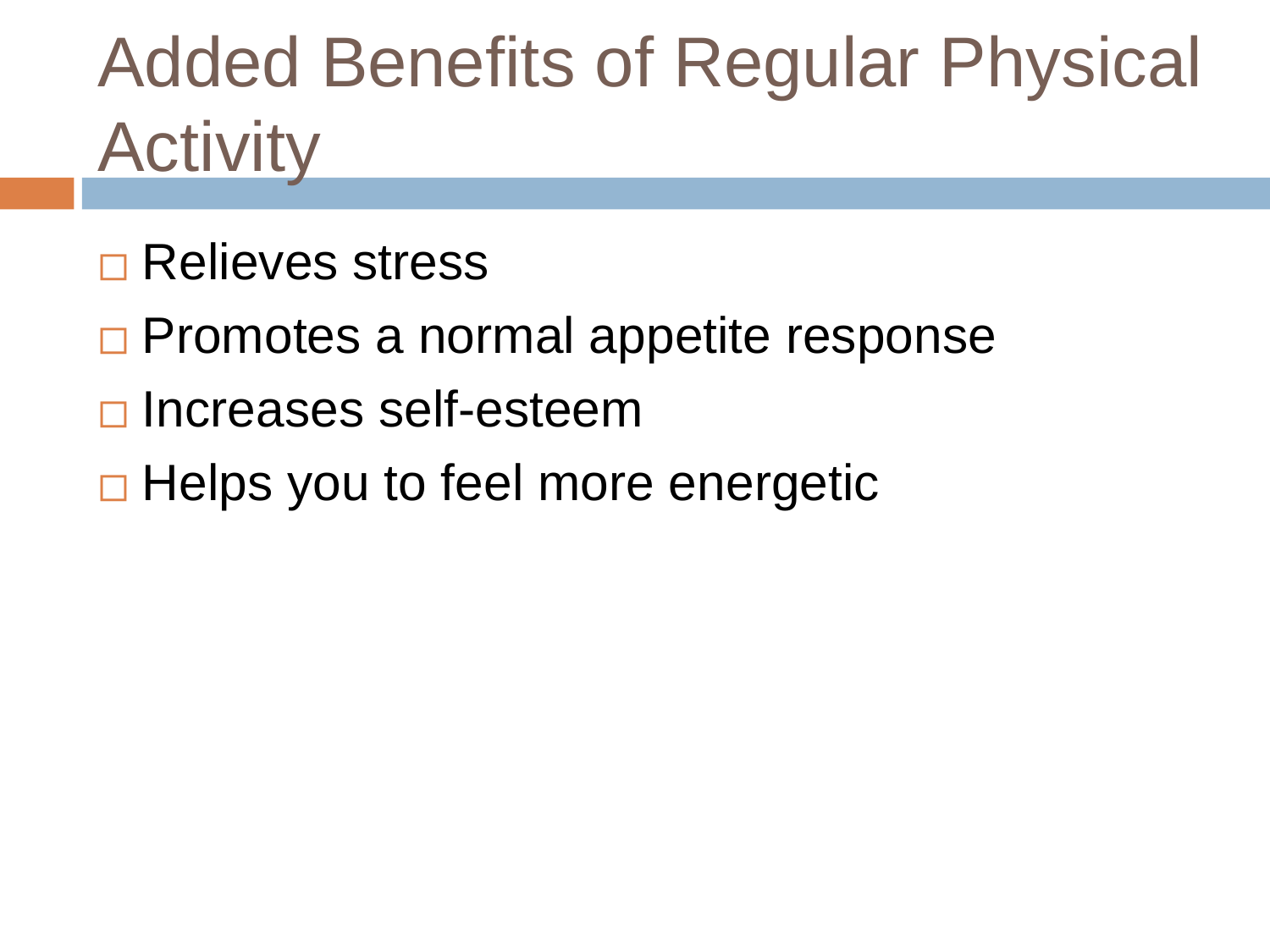

# Added Benefits of Regular Physical Activity
Relieves stress
Promotes a normal appetite response
Increases self-esteem
Helps you to feel more energetic